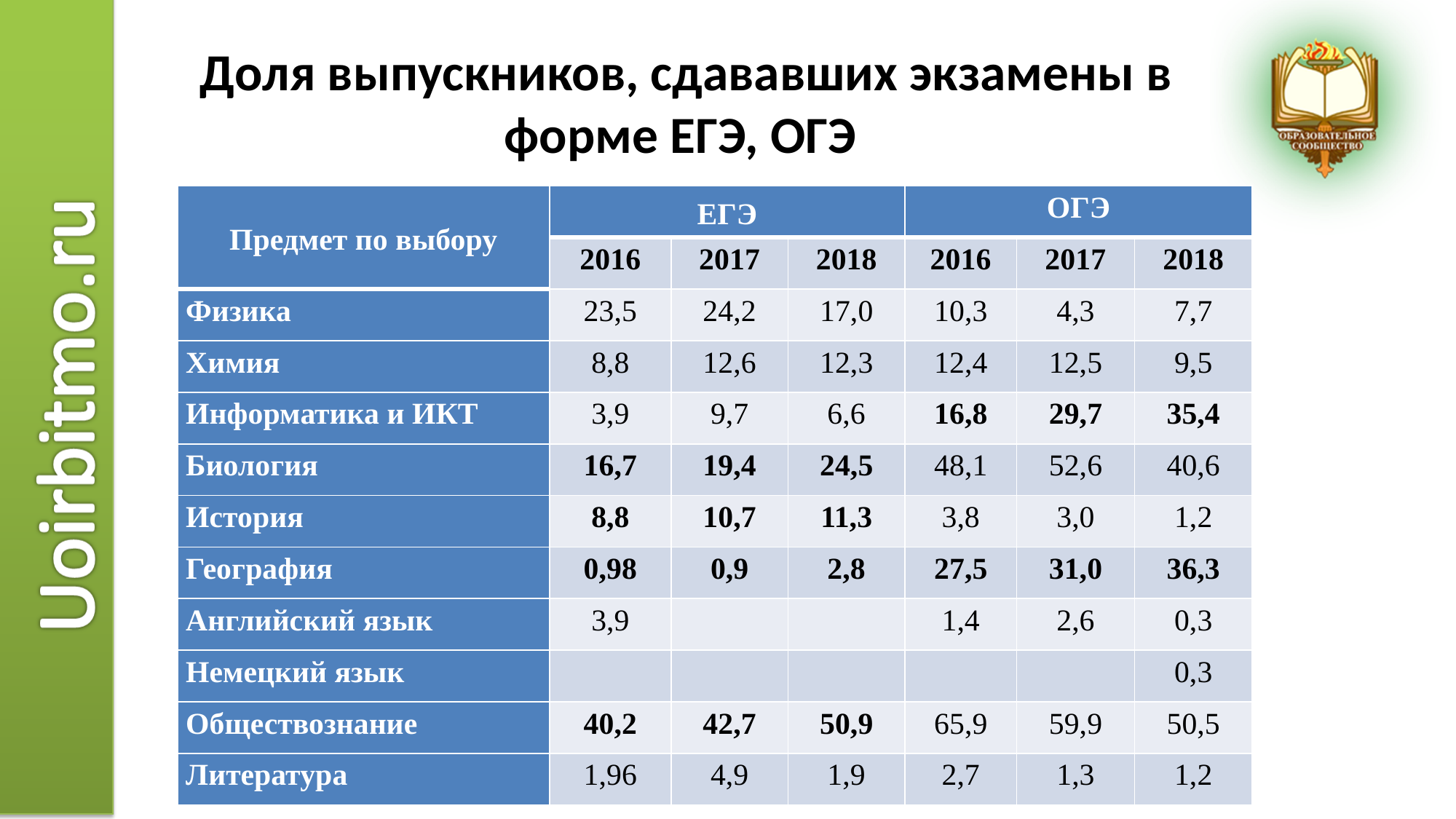

# Доля выпускников, сдававших экзамены в форме ЕГЭ, ОГЭ
| Предмет по выбору | ЕГЭ |  |  | ОГЭ |  |  |
| --- | --- | --- | --- | --- | --- | --- |
|  | 2016 | 2017 | 2018 | 2016 | 2017 | 2018 |
| Физика | 23,5 | 24,2 | 17,0 | 10,3 | 4,3 | 7,7 |
| Химия | 8,8 | 12,6 | 12,3 | 12,4 | 12,5 | 9,5 |
| Информатика и ИКТ | 3,9 | 9,7 | 6,6 | 16,8 | 29,7 | 35,4 |
| Биология | 16,7 | 19,4 | 24,5 | 48,1 | 52,6 | 40,6 |
| История | 8,8 | 10,7 | 11,3 | 3,8 | 3,0 | 1,2 |
| География | 0,98 | 0,9 | 2,8 | 27,5 | 31,0 | 36,3 |
| Английский язык | 3,9 |  |  | 1,4 | 2,6 | 0,3 |
| Немецкий язык |  |  |  |  |  | 0,3 |
| Обществознание | 40,2 | 42,7 | 50,9 | 65,9 | 59,9 | 50,5 |
| Литература | 1,96 | 4,9 | 1,9 | 2,7 | 1,3 | 1,2 |